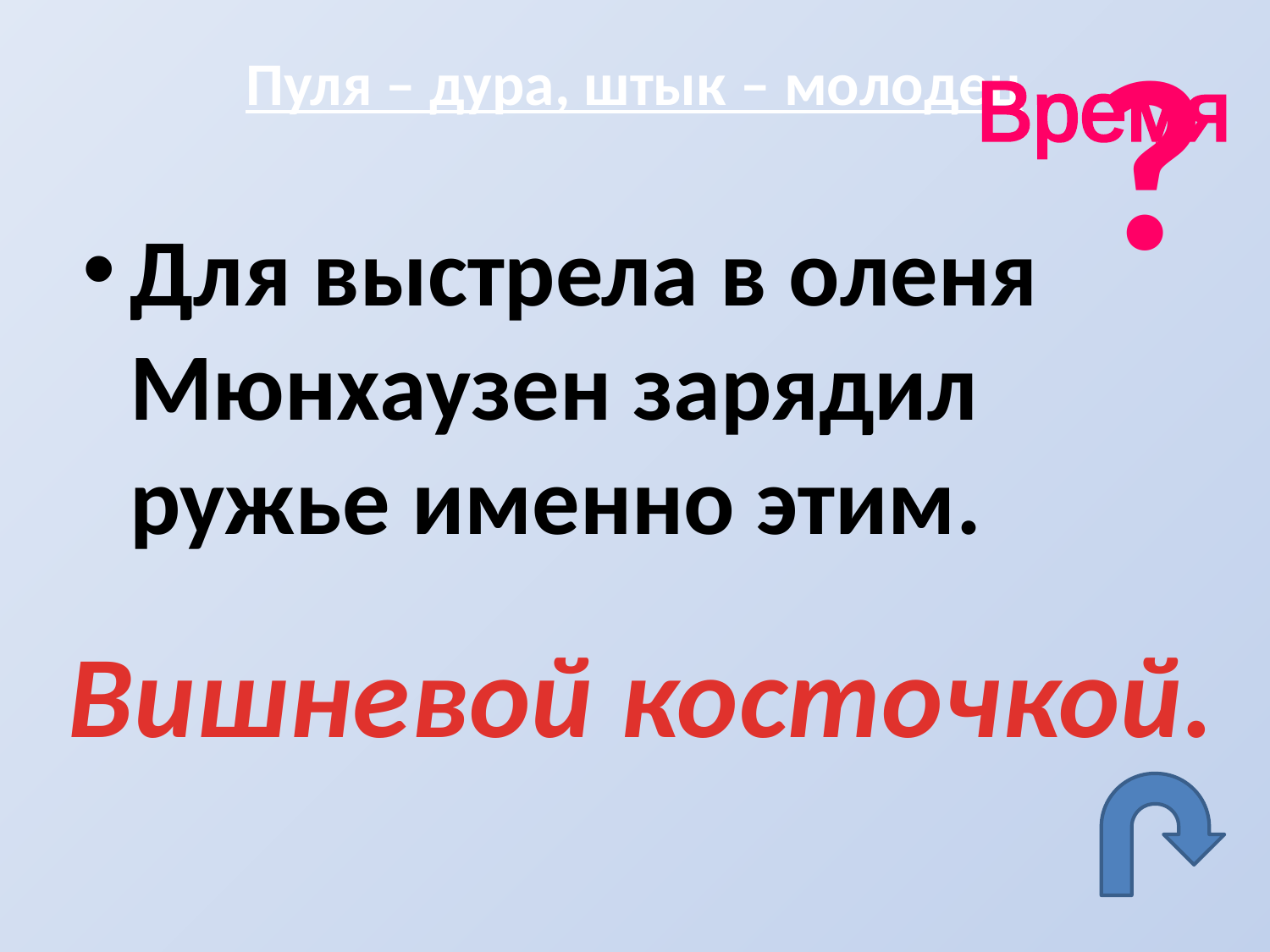

?
# Пуля – дура, штык – молодец
Время
Для выстрела в оленя Мюнхаузен зарядил ружье именно этим.

Вишневой косточкой.